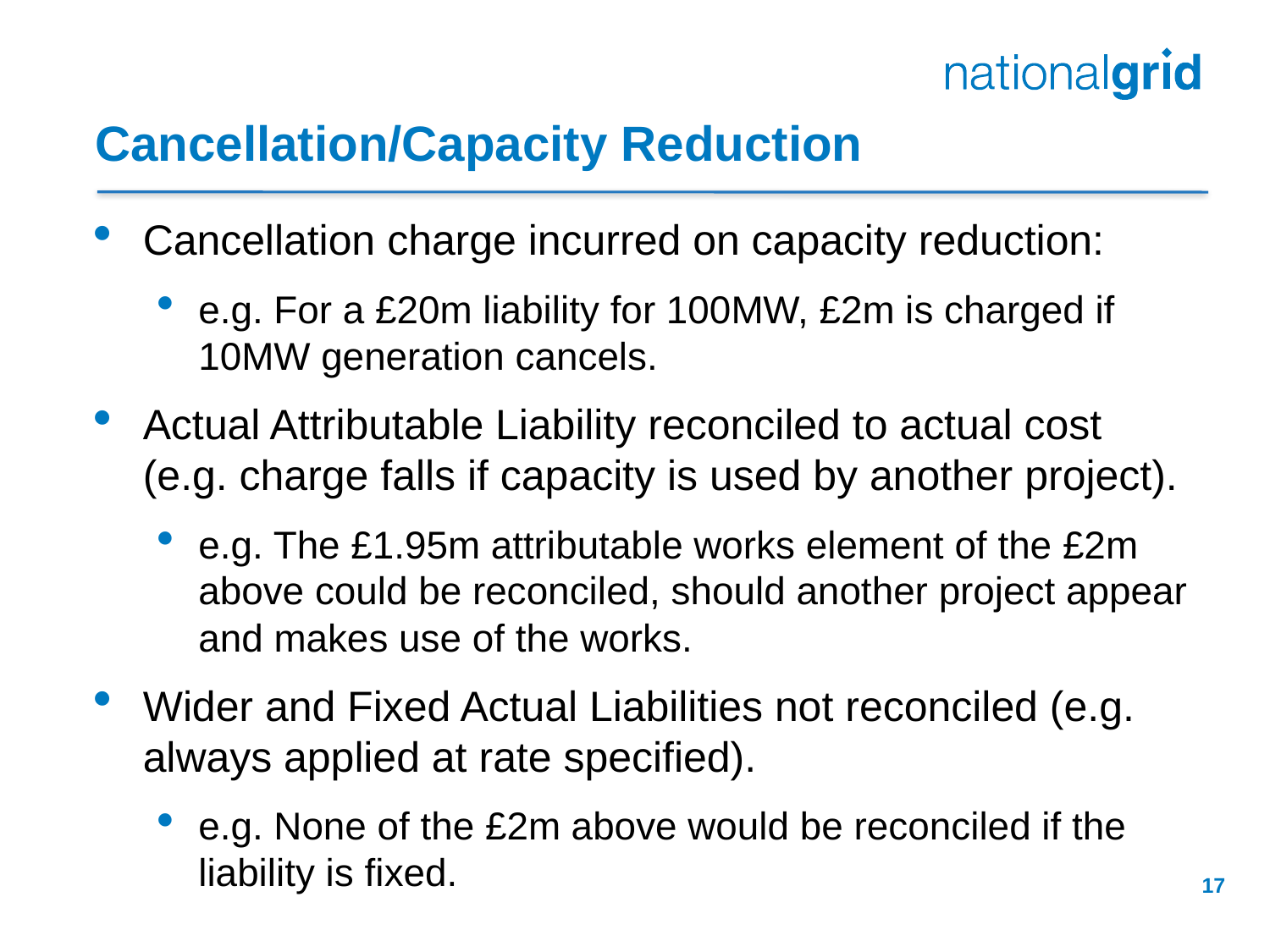

# Cancellation/Capacity Reduction
Cancellation charge incurred on capacity reduction:
e.g. For a £20m liability for 100MW, £2m is charged if 10MW generation cancels.
Actual Attributable Liability reconciled to actual cost (e.g. charge falls if capacity is used by another project).
e.g. The £1.95m attributable works element of the £2m above could be reconciled, should another project appear and makes use of the works.
Wider and Fixed Actual Liabilities not reconciled (e.g. always applied at rate specified).
e.g. None of the £2m above would be reconciled if the liability is fixed.

17